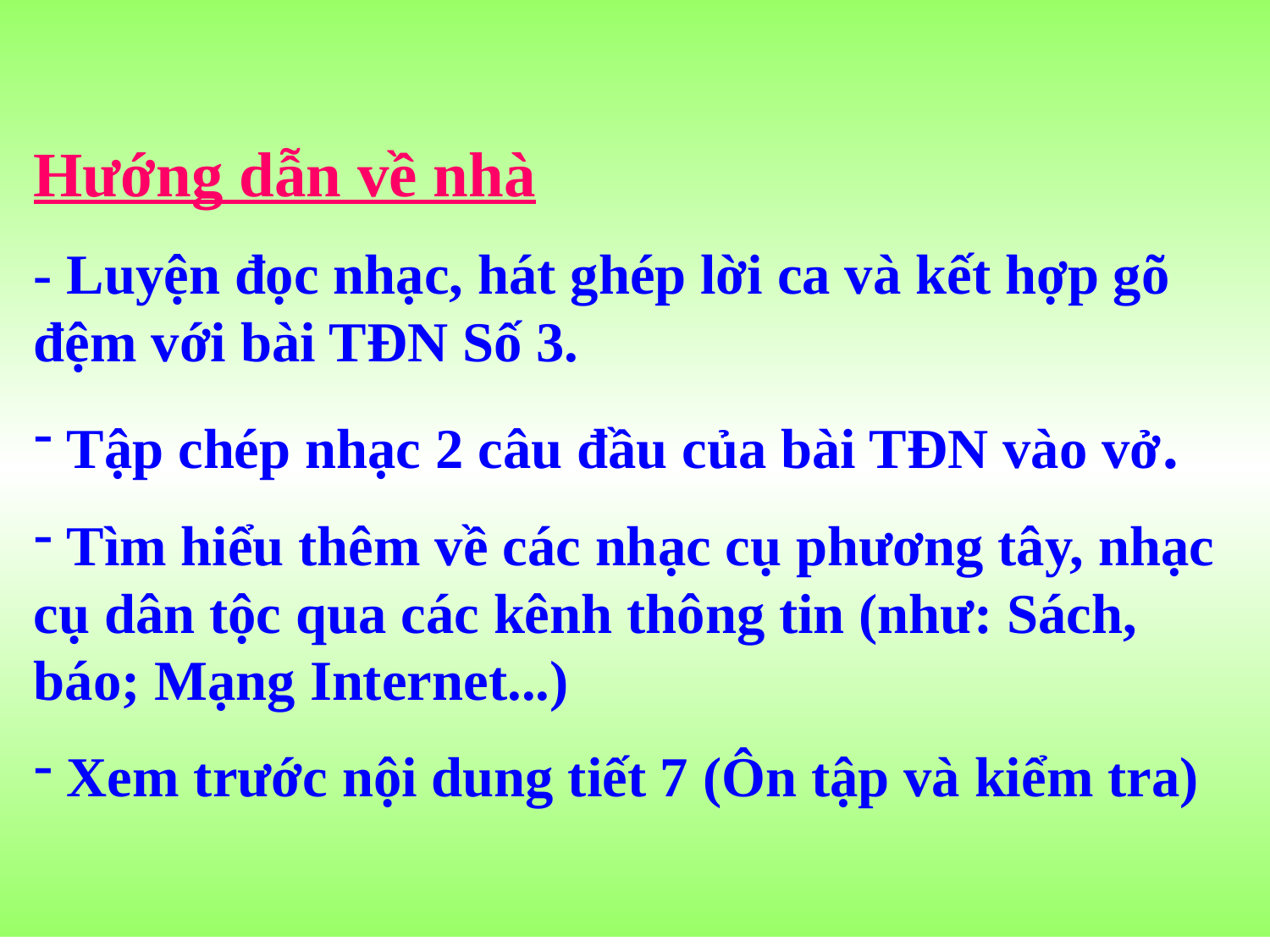

Hướng dẫn về nhà
- Luyện đọc nhạc, hát ghép lời ca và kết hợp gõ đệm với bài TĐN Số 3.
 Tập chép nhạc 2 câu đầu của bài TĐN vào vở.
 Tìm hiểu thêm về các nhạc cụ phương tây, nhạc cụ dân tộc qua các kênh thông tin (như: Sách, báo; Mạng Internet...)
 Xem trước nội dung tiết 7 (Ôn tập và kiểm tra)